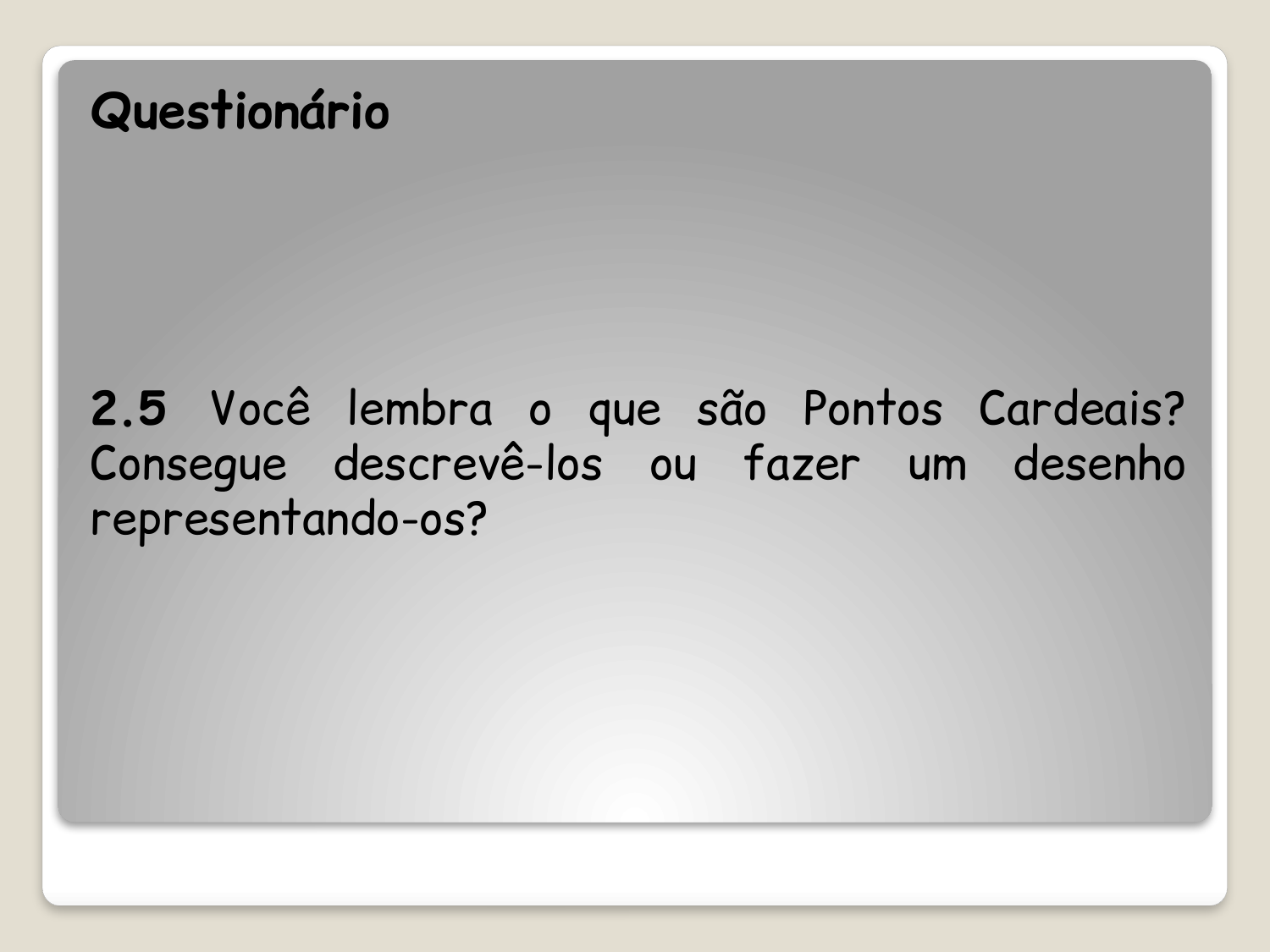

Questionário
2.5 Você lembra o que são Pontos Cardeais? Consegue descrevê-los ou fazer um desenho representando-os?